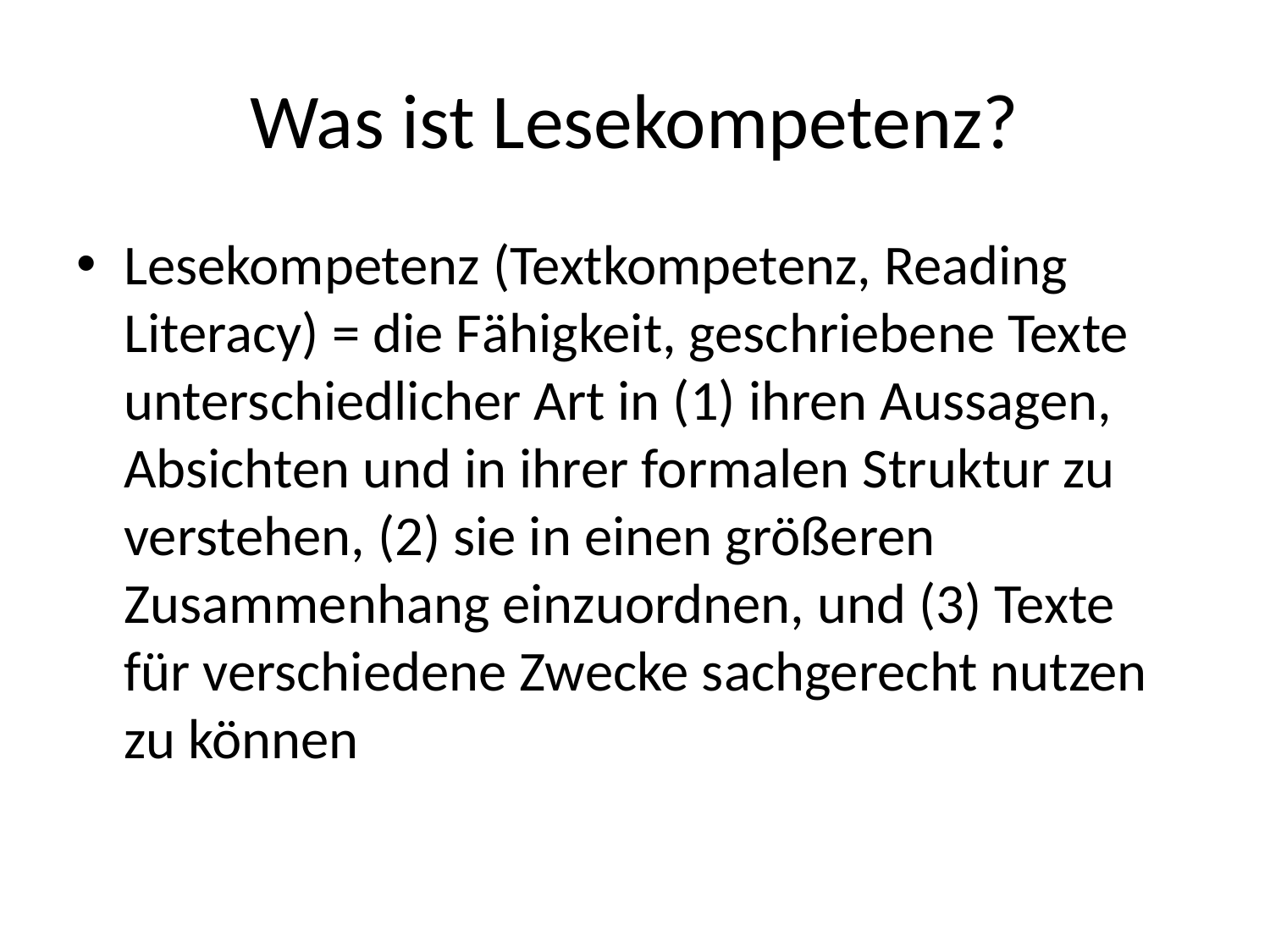

# Was ist Lesekompetenz?
Lesekompetenz (Textkompetenz, Reading Literacy) = die Fähigkeit, geschriebene Texte unterschiedlicher Art in (1) ihren Aussagen, Absichten und in ihrer formalen Struktur zu verstehen, (2) sie in einen größeren Zusammenhang einzuordnen, und (3) Texte für verschiedene Zwecke sachgerecht nutzen zu können